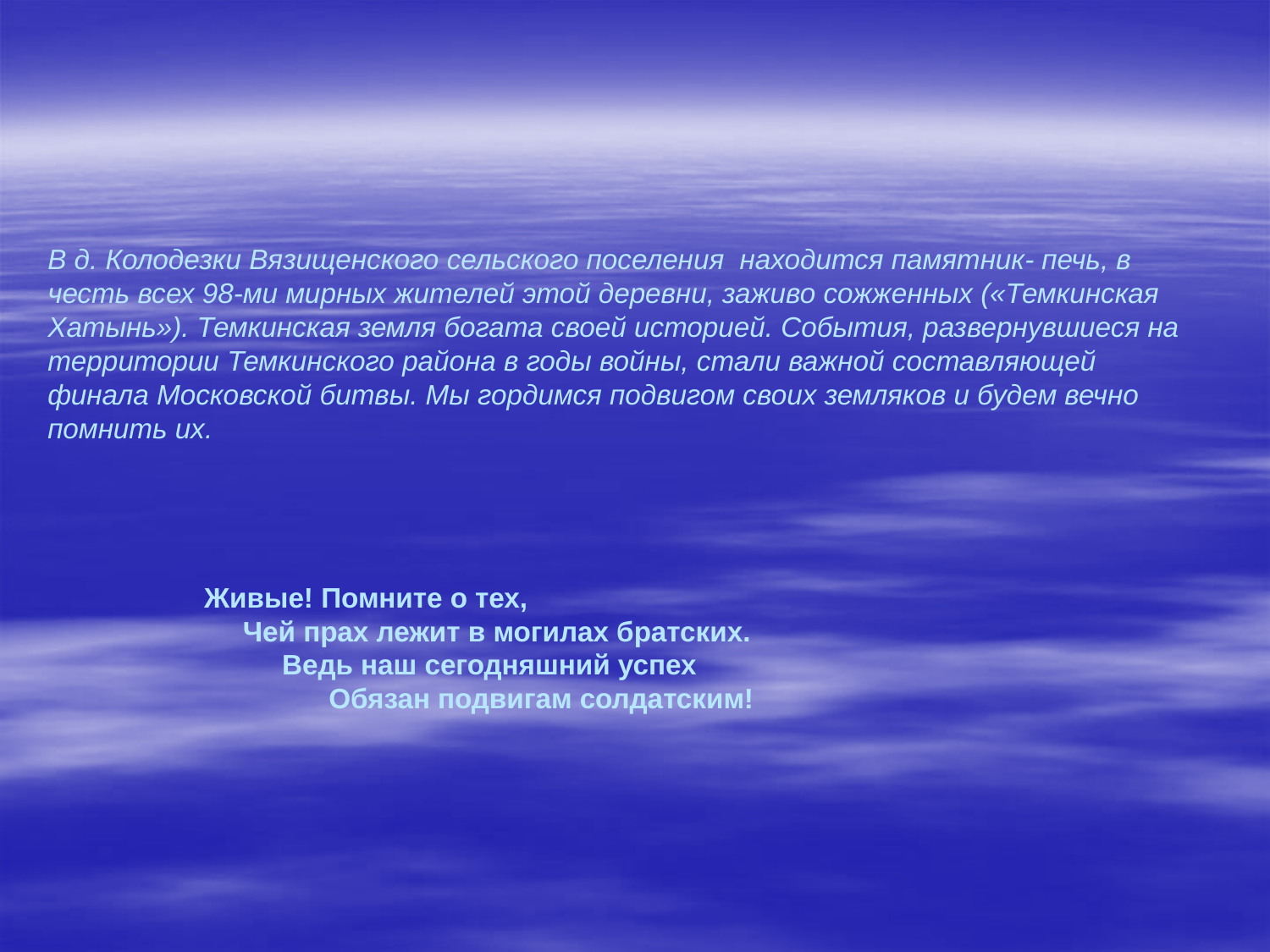

# В д. Колодезки Вязищенского сельского поселения  находится памятник- печь, в честь всех 98-ми мирных жителей этой деревни, заживо сожженных («Темкинская Хатынь»). Темкинская земля богата своей историей. События, развернувшиеся на территории Темкинского района в годы войны, стали важной составляющей финала Московской битвы. Мы гордимся подвигом своих земляков и будем вечно помнить их. Живые! Помните о тех, Чей прах лежит в могилах братских. Ведь наш сегодняшний успех Обязан подвигам солдатским!